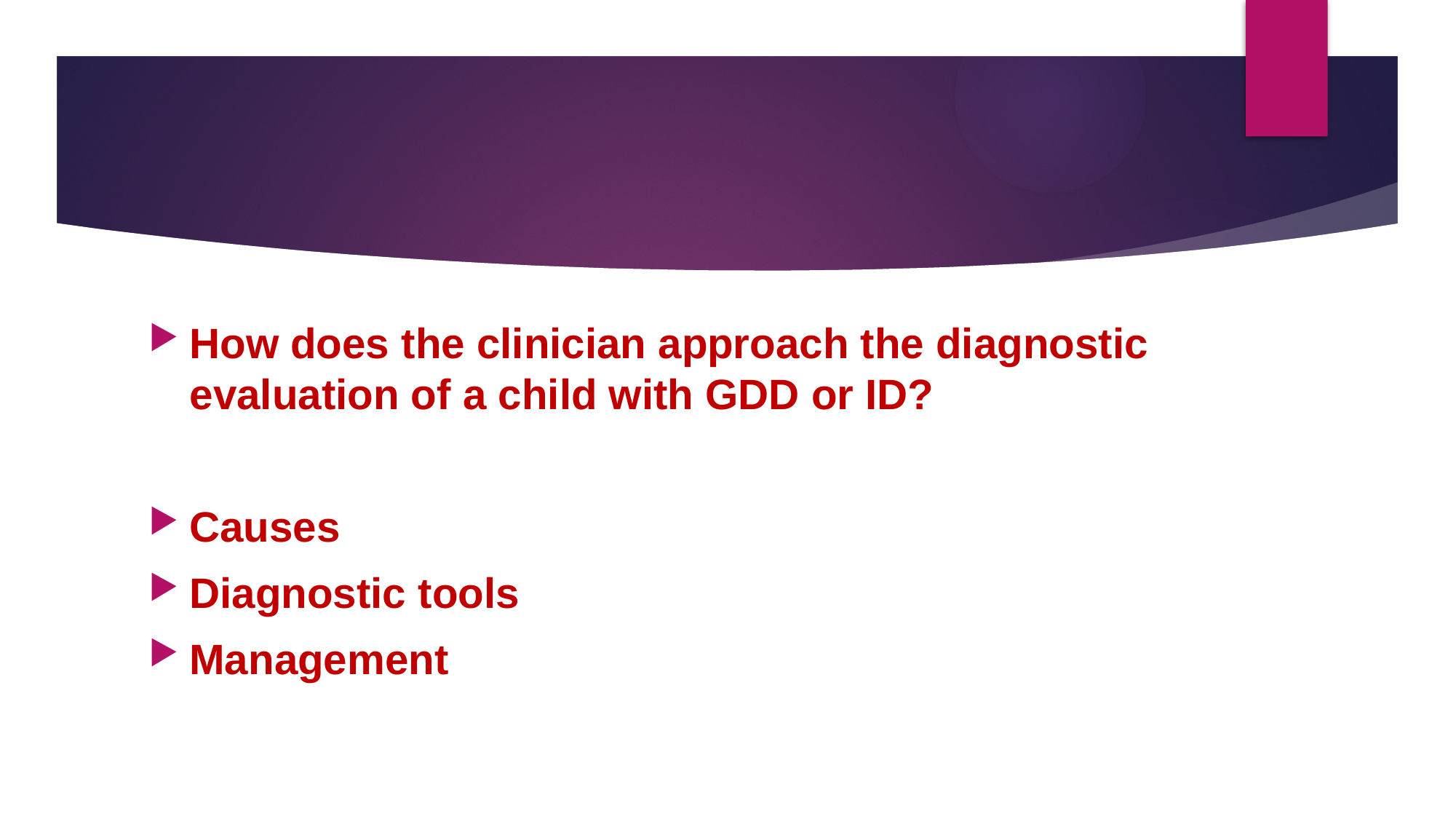

#
How does the clinician approach the diagnostic evaluation of a child with GDD or ID?

Causes
Diagnostic tools
Management